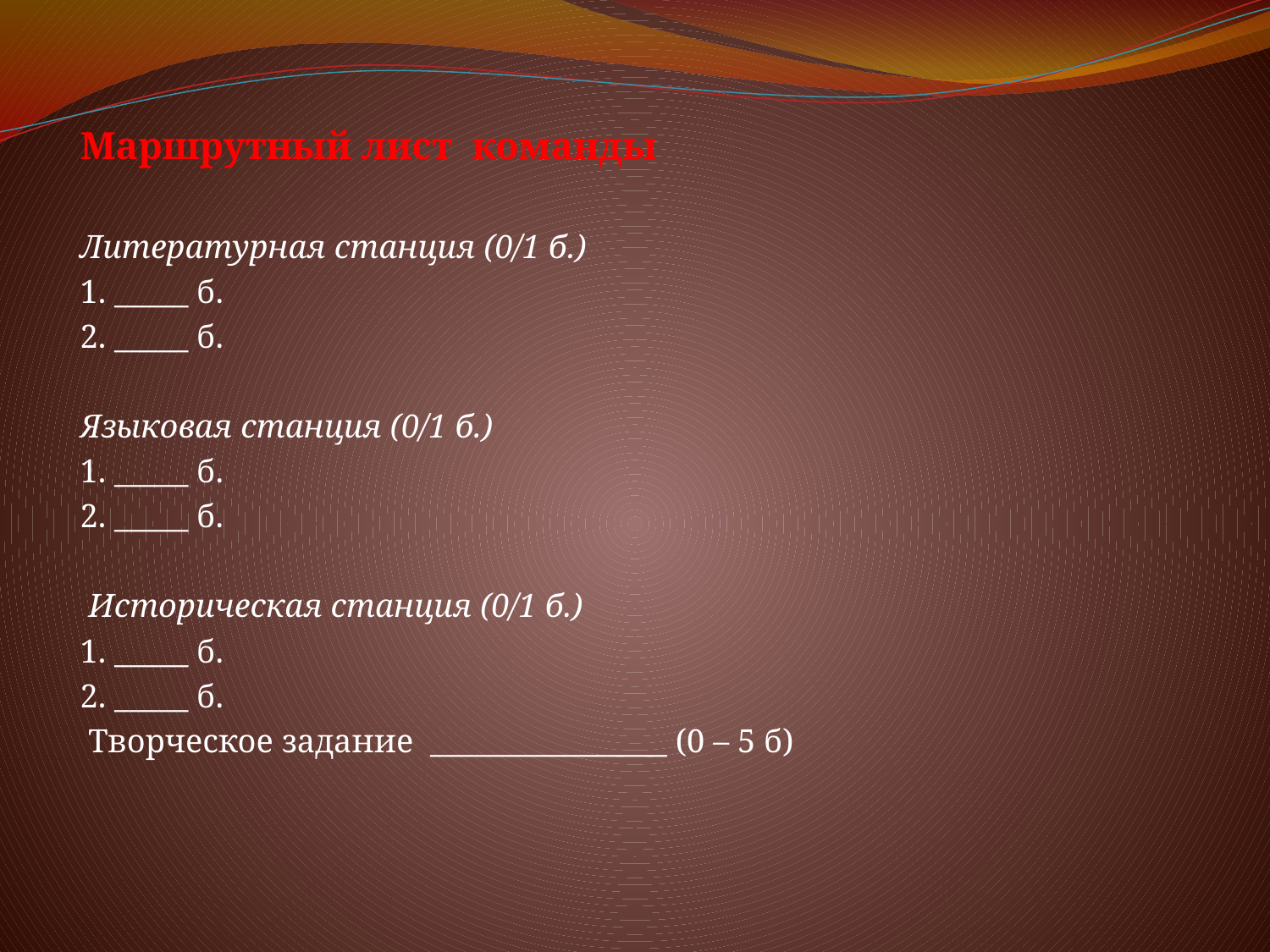

Маршрутный лист  команды

Литературная станция (0/1 б.)
1. _____ б.
2. _____ б.

Языковая станция (0/1 б.)
1. _____ б.
2. _____ б.

 Историческая станция (0/1 б.)
1. _____ б.
2. _____ б.
 Творческое задание  ________________ (0 – 5 б)